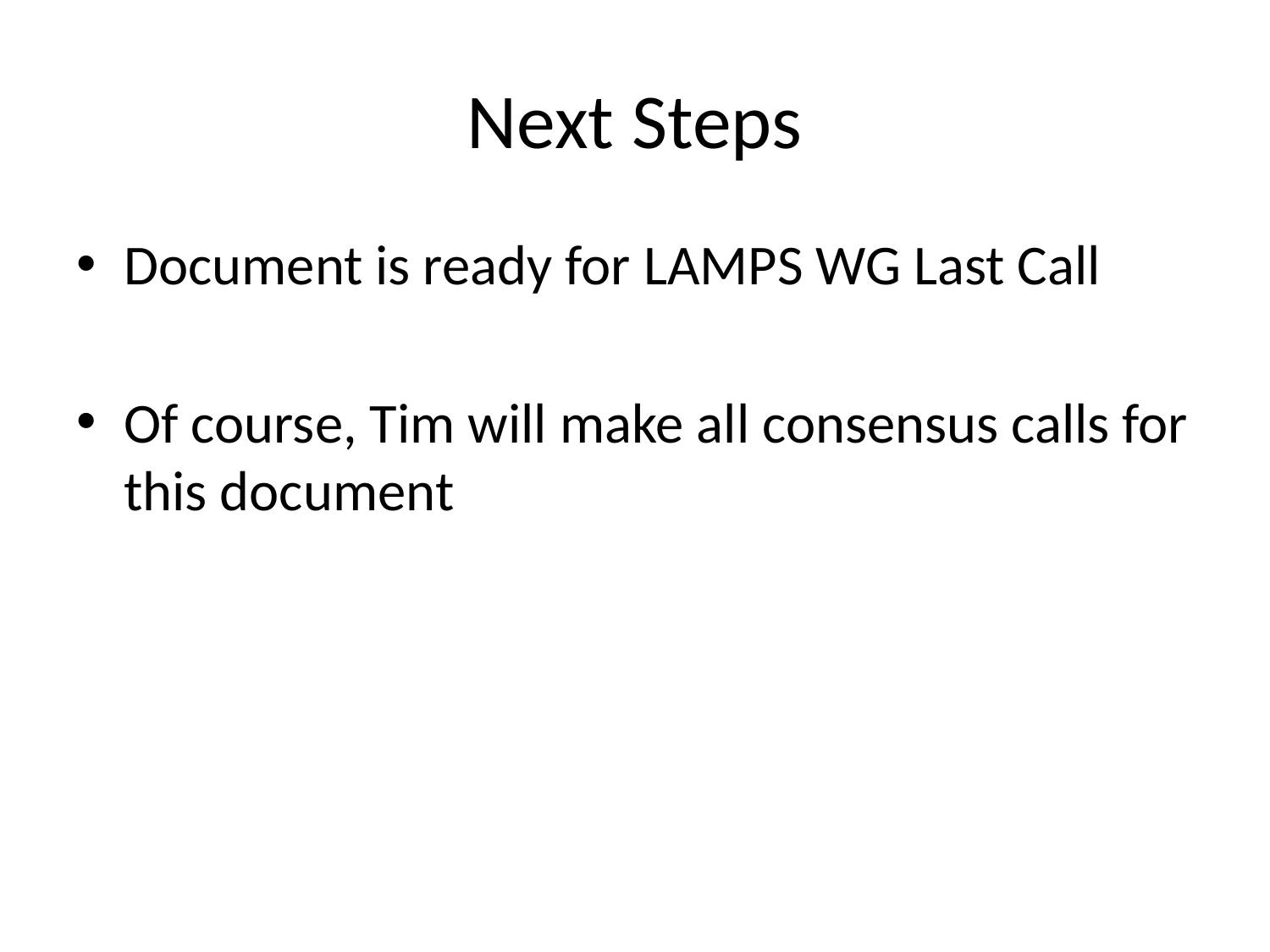

# Next Steps
Document is ready for LAMPS WG Last Call

Of course, Tim will make all consensus calls for this document